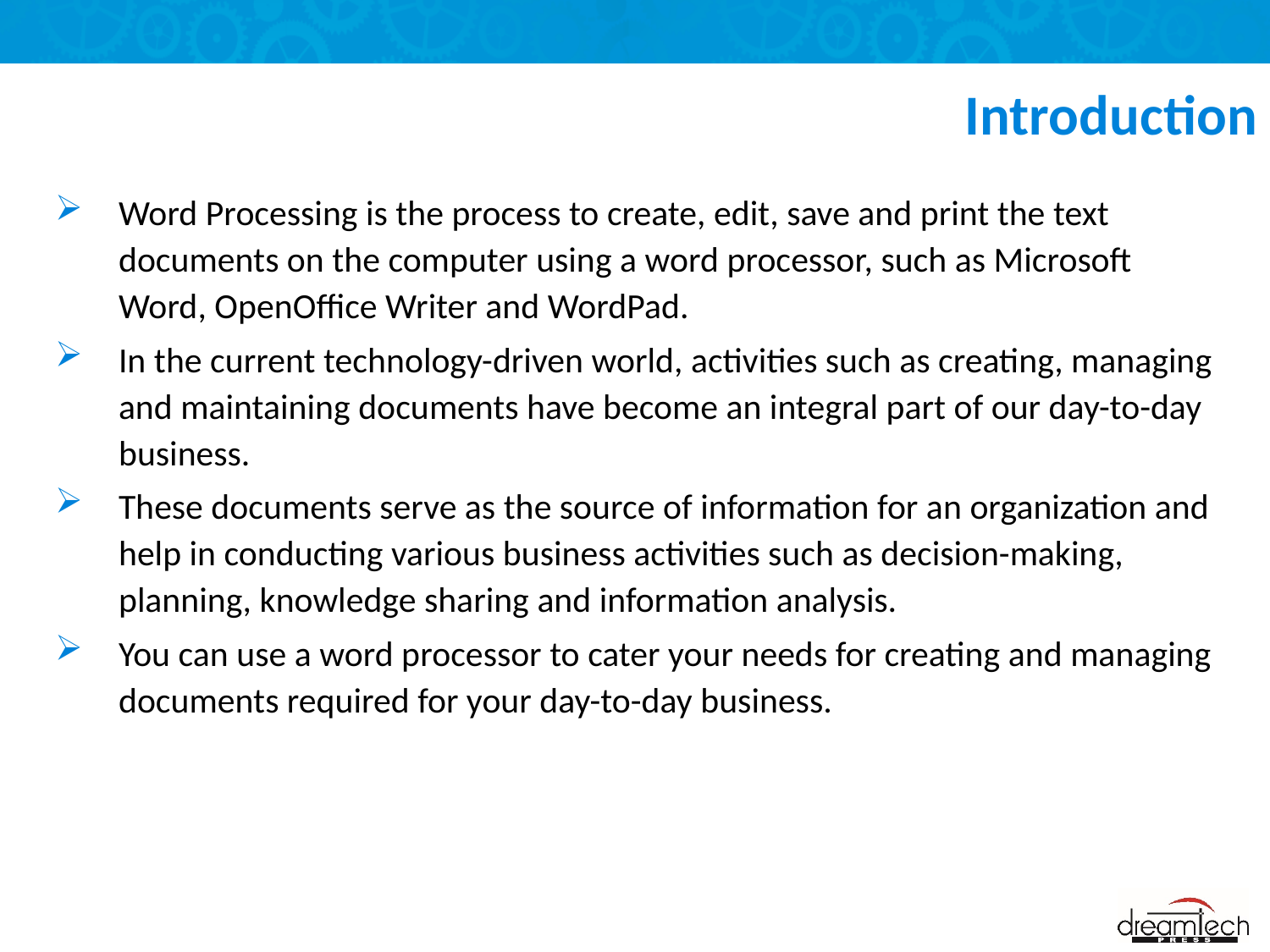

# Introduction
Word Processing is the process to create, edit, save and print the text documents on the computer using a word processor, such as Microsoft Word, OpenOffice Writer and WordPad.
In the current technology-driven world, activities such as creating, managing and maintaining documents have become an integral part of our day-to-day business.
These documents serve as the source of information for an organization and help in conducting various business activities such as decision-making, planning, knowledge sharing and information analysis.
You can use a word processor to cater your needs for creating and managing documents required for your day-to-day business.